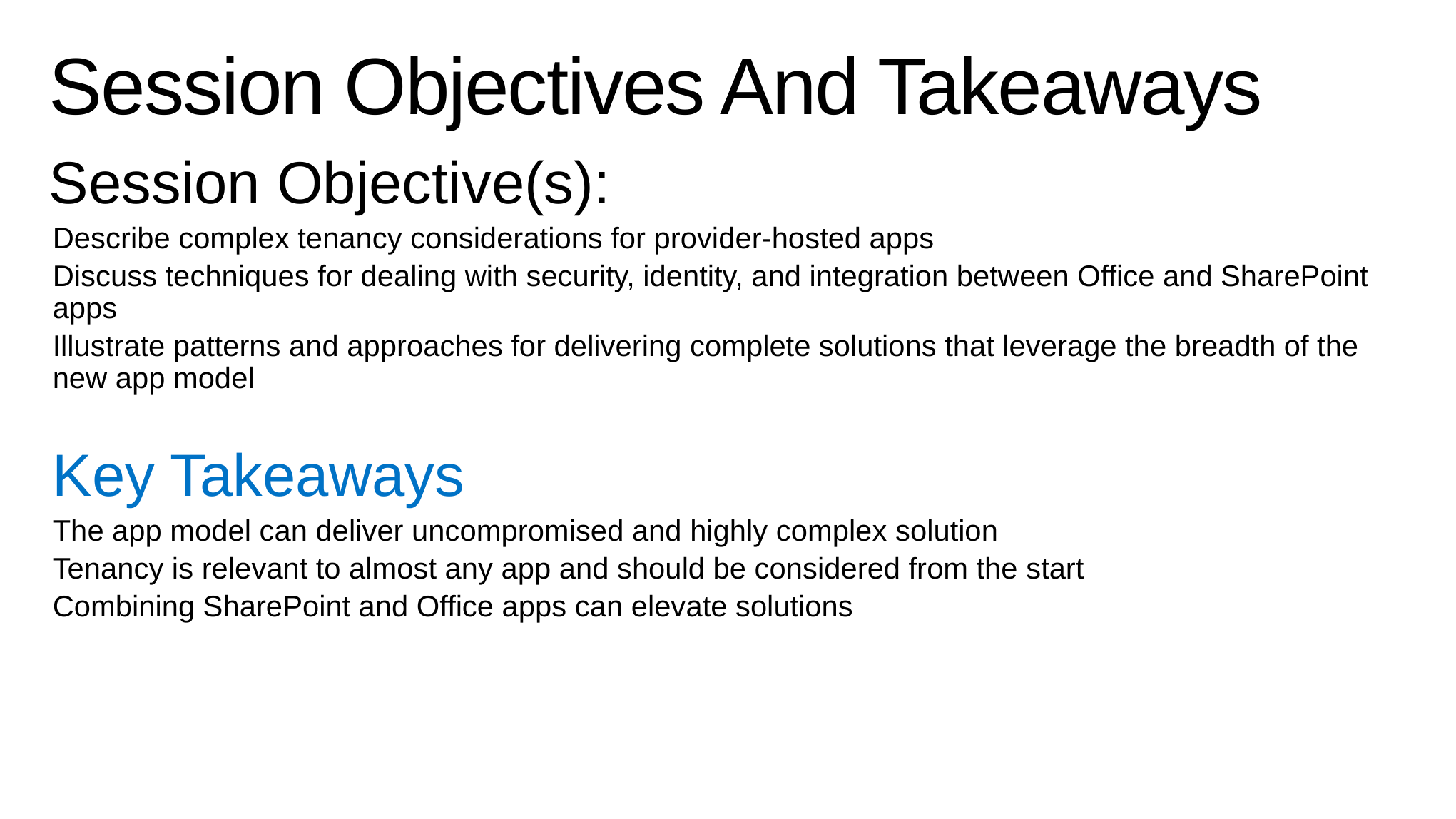

# Session Objectives And Takeaways
Session Objective(s):
Describe complex tenancy considerations for provider-hosted apps
Discuss techniques for dealing with security, identity, and integration between Office and SharePoint apps
Illustrate patterns and approaches for delivering complete solutions that leverage the breadth of the new app model

Key Takeaways
The app model can deliver uncompromised and highly complex solution
Tenancy is relevant to almost any app and should be considered from the start
Combining SharePoint and Office apps can elevate solutions